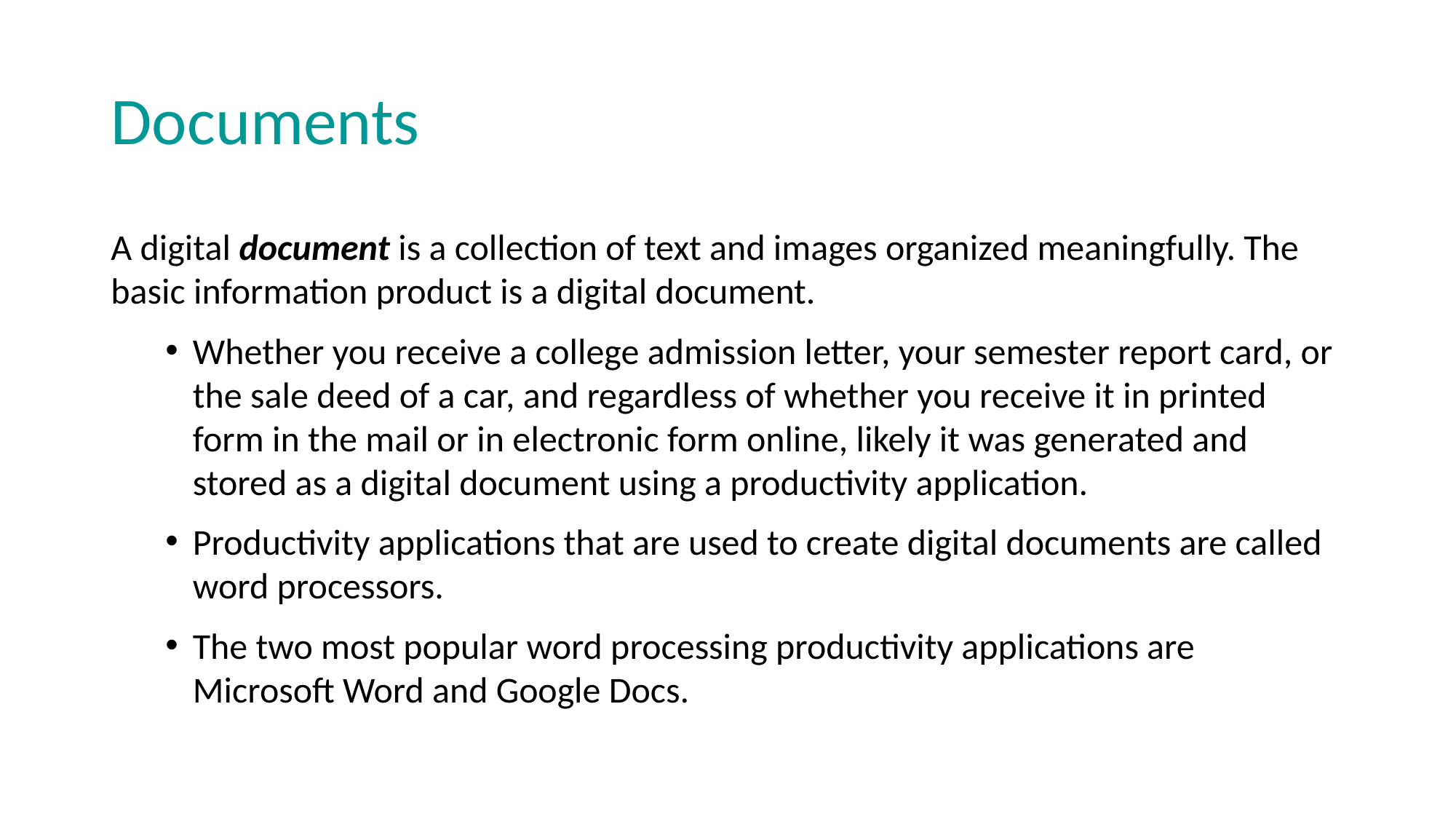

# Documents
A digital document is a collection of text and images organized meaningfully. The basic information product is a digital document.
Whether you receive a college admission letter, your semester report card, or the sale deed of a car, and regardless of whether you receive it in printed form in the mail or in electronic form online, likely it was generated and stored as a digital document using a productivity application.
Productivity applications that are used to create digital documents are called word processors.
The two most popular word processing productivity applications are Microsoft Word and Google Docs.